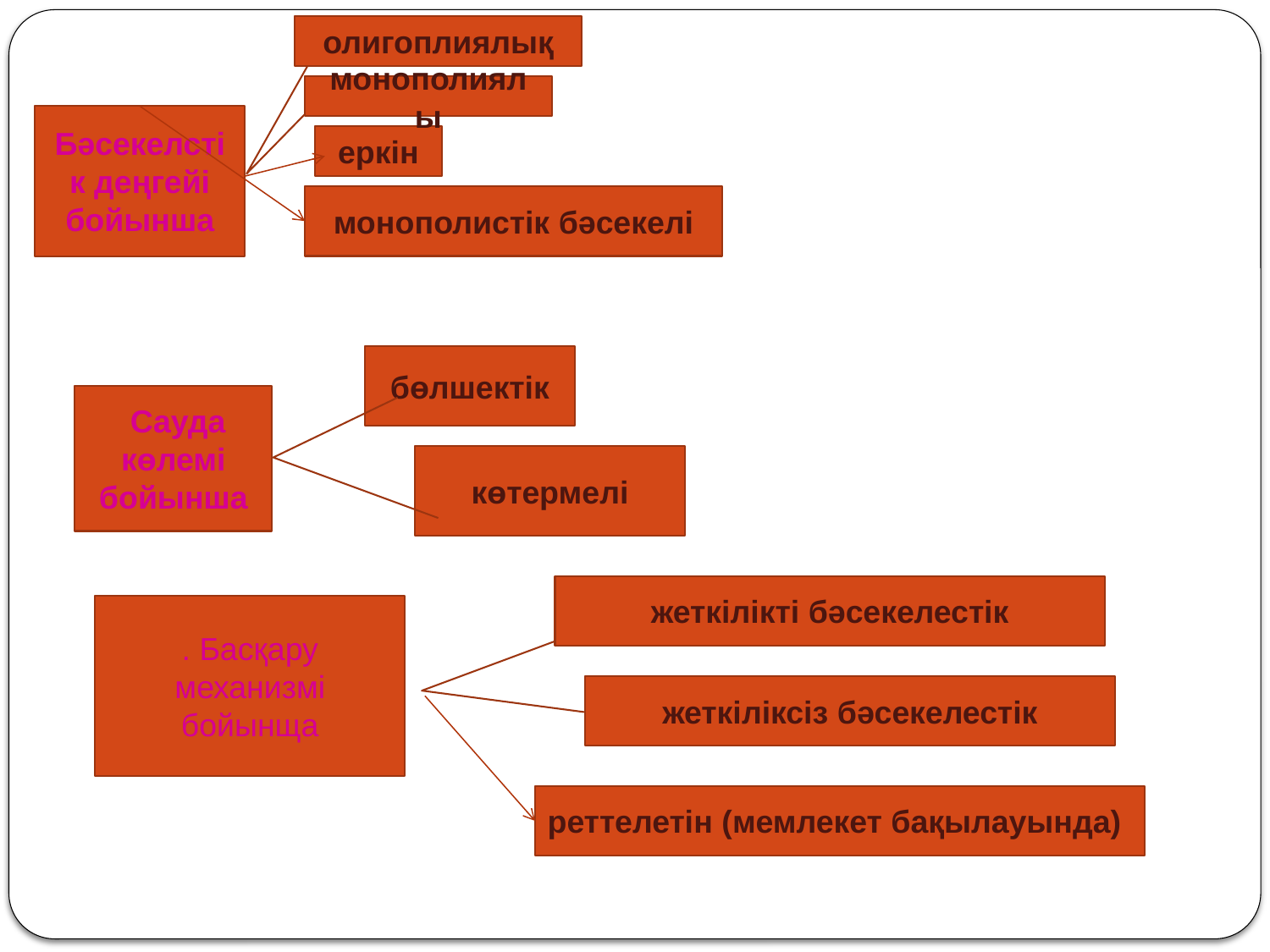

олигоплиялық

монополиялы
Бәсекелстік деңгейі бойынша
еркін
монополистік бәсекелі
бөлшектік
 Сауда көлемі бойынша
көтермелі
жеткілікті бәсекелестік
. Басқару механизмі бойынща
жеткіліксіз бәсекелестік
реттелетін (мемлекет бақылауында)